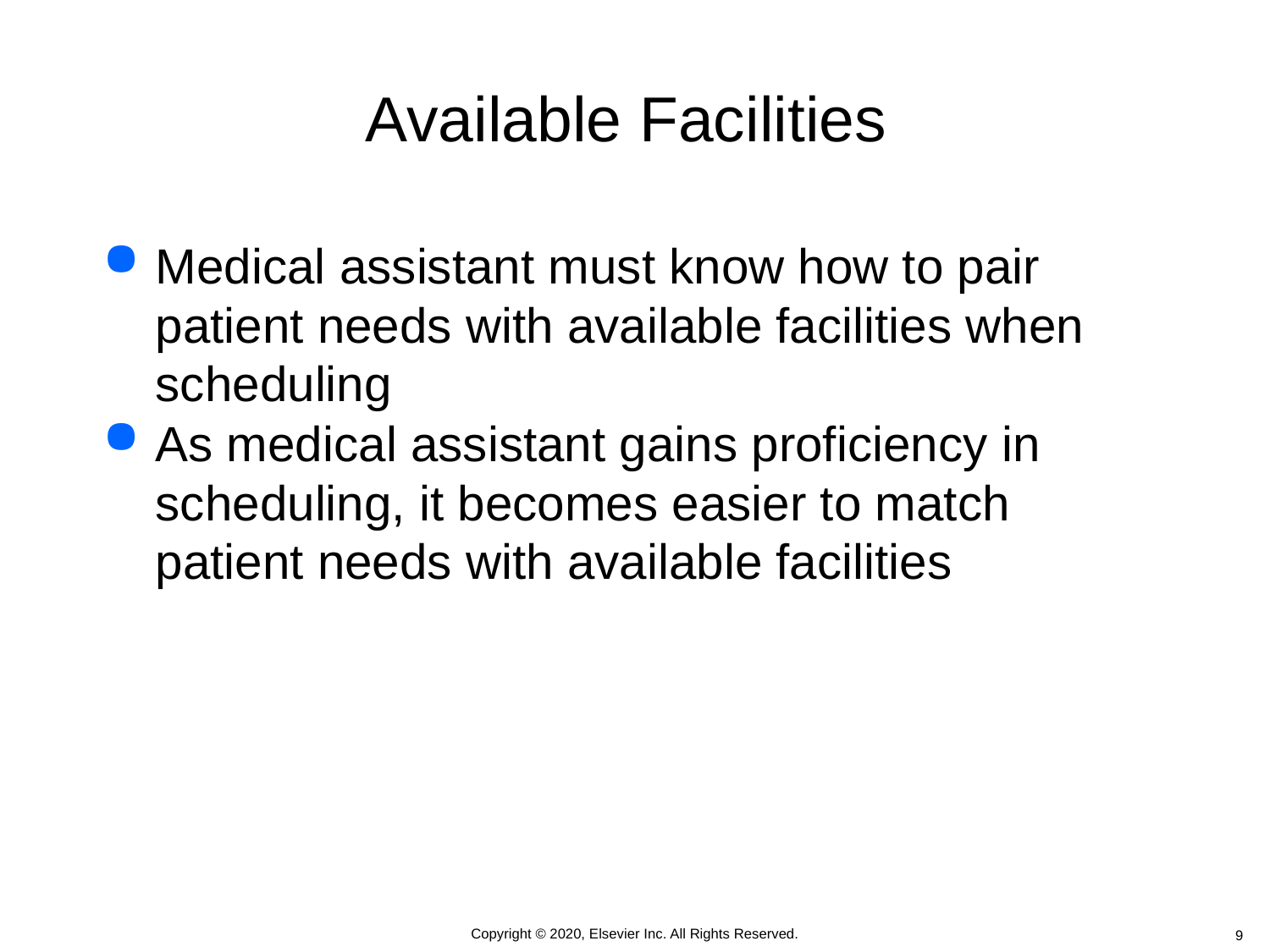

# Available Facilities
Medical assistant must know how to pair patient needs with available facilities when scheduling
As medical assistant gains proficiency in scheduling, it becomes easier to match patient needs with available facilities
 9